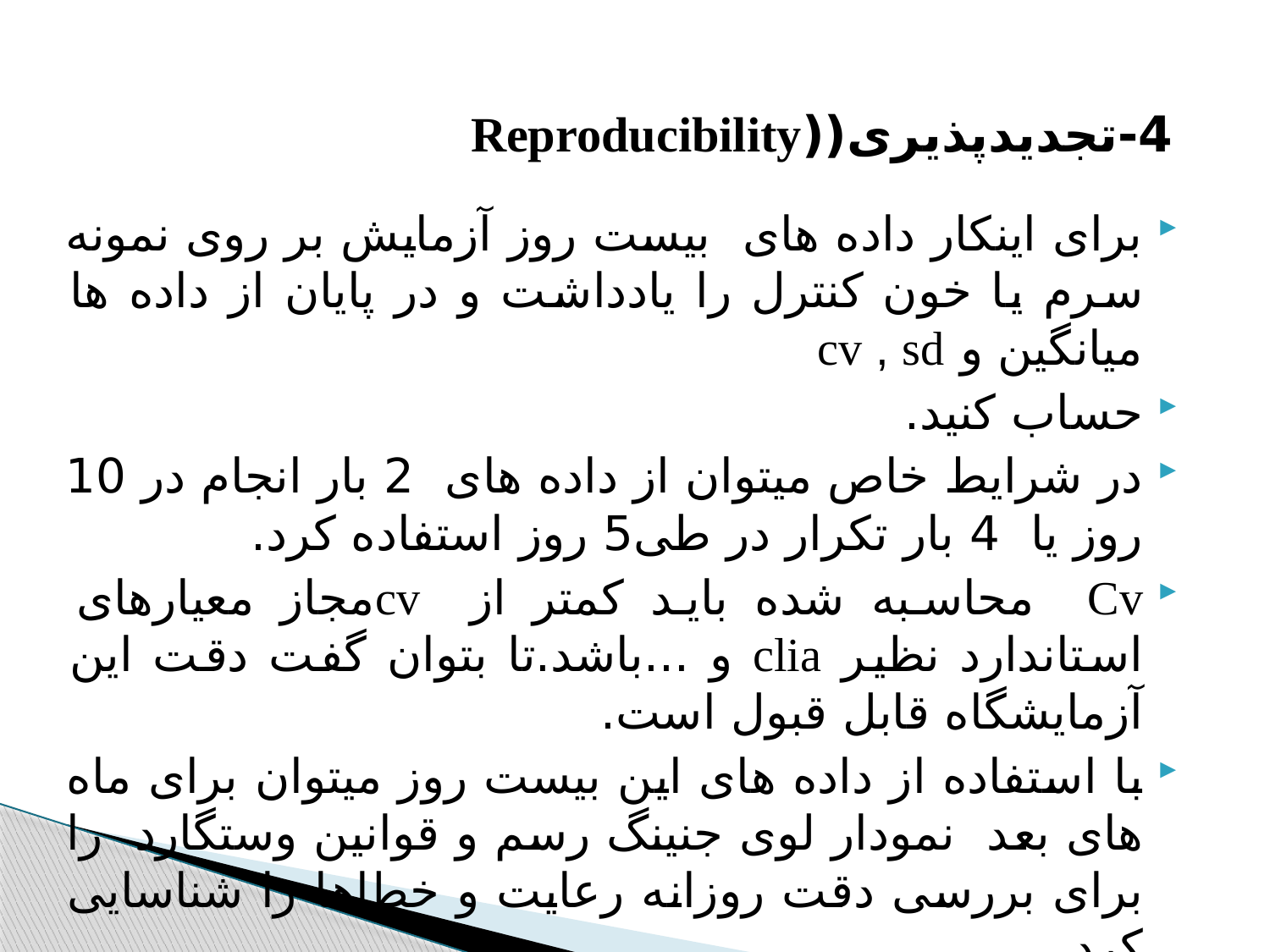

# 4-تجدیدپذیری((Reproducibility
برای اینکار داده های  بیست روز آزمایش بر روی نمونه سرم یا خون کنترل را یادداشت و در پایان از داده ها میانگین و cv , sd
حساب کنید.
در شرایط خاص میتوان از داده های  2 بار انجام در 10 روز یا  4 بار تکرار در طی5 روز استفاده کرد.
Cv  محاسبه شده باید کمتر از  cvمجاز معیارهای استاندارد نظیر clia و ...باشد.تا بتوان گفت دقت این آزمایشگاه قابل قبول است.
با استفاده از داده های این بیست روز میتوان برای ماه های بعد  نمودار لوی جنینگ رسم و قوانین وستگارد  را برای بررسی دقت روزانه رعایت و خطاها را شناسایی کرد.